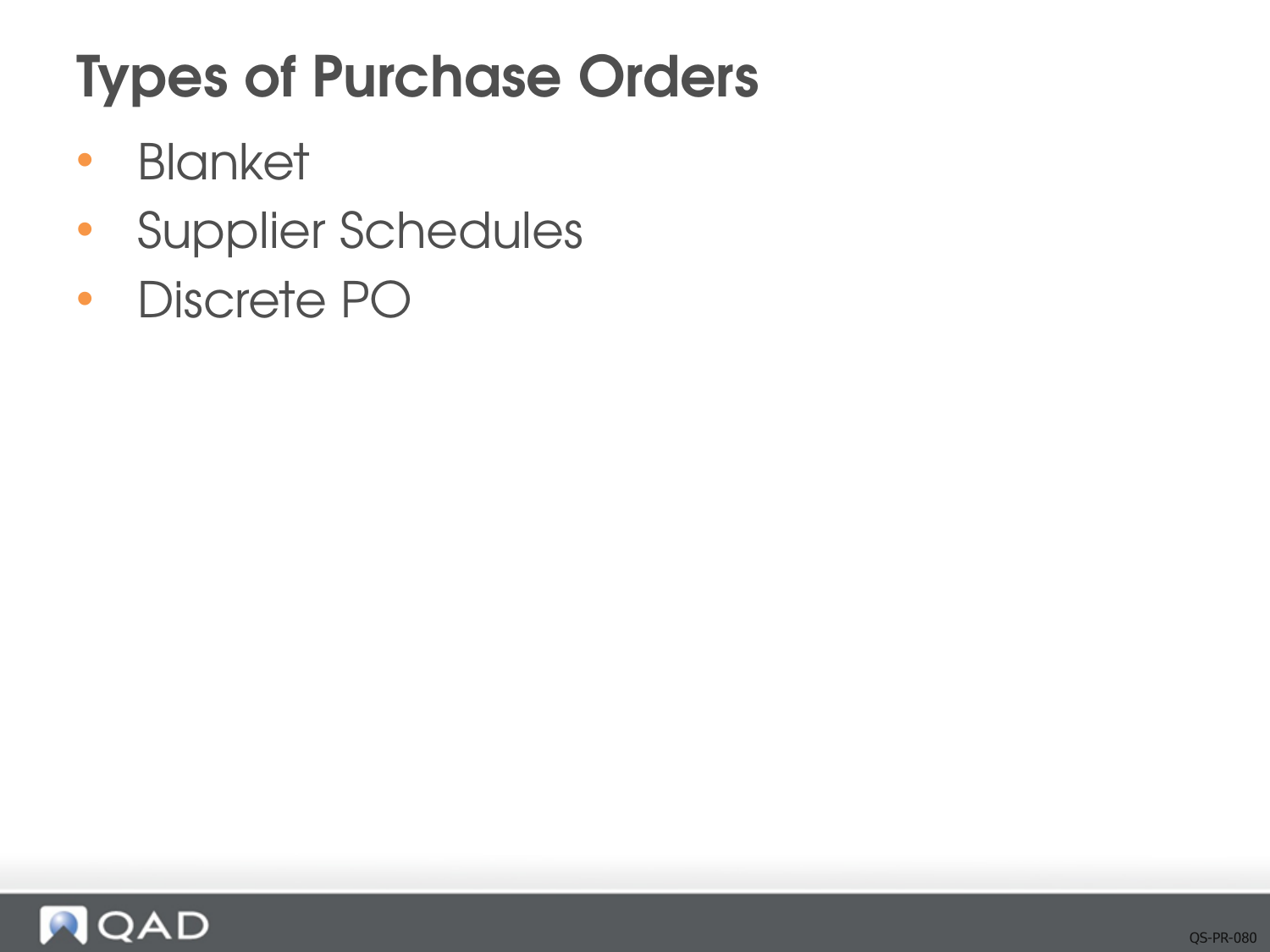

# Types of Purchase Orders
 Blanket
 Supplier Schedules
 Discrete PO

QS-PR-080